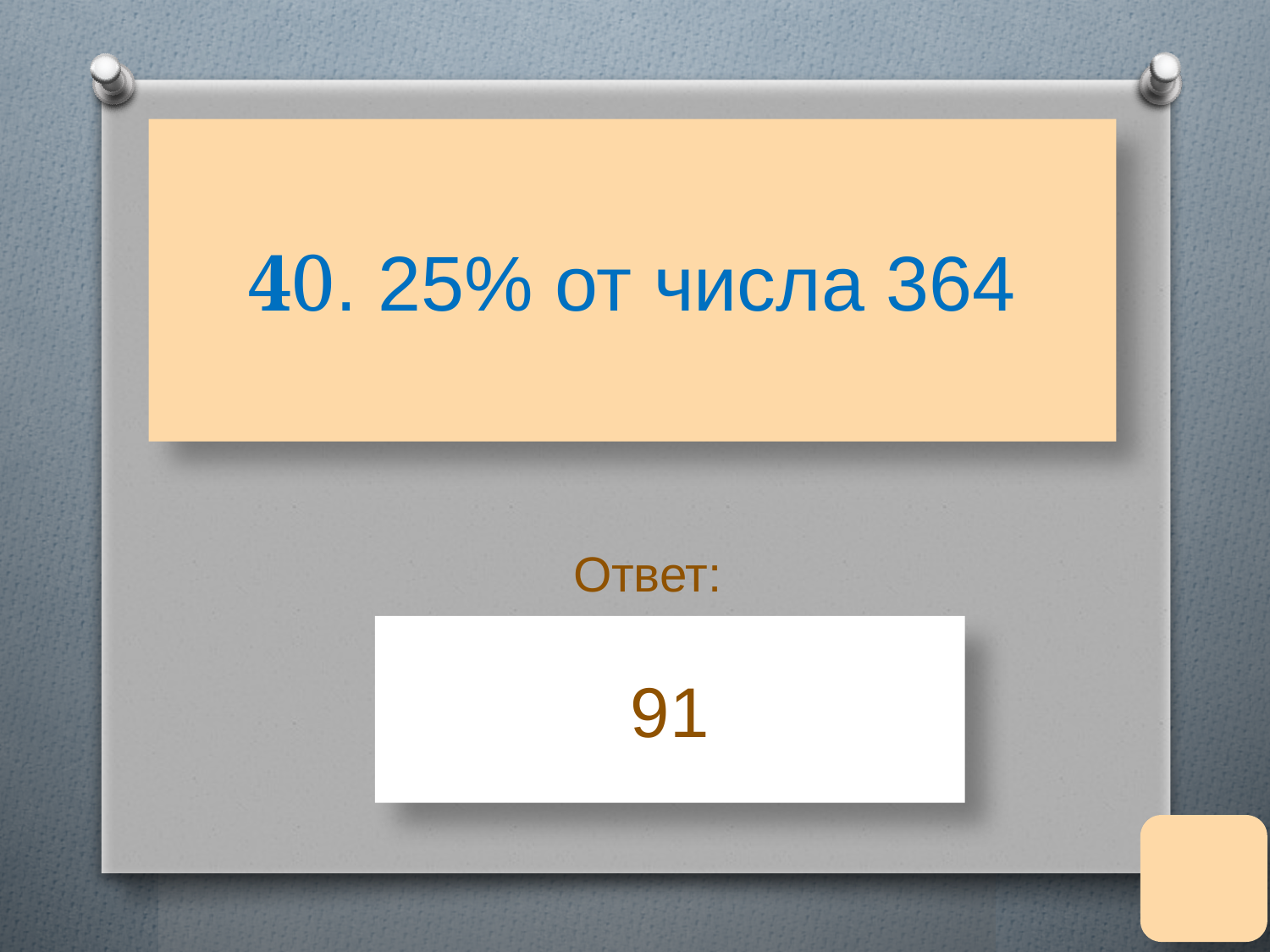

# 40. 25% от числа 364
Ответ:
91